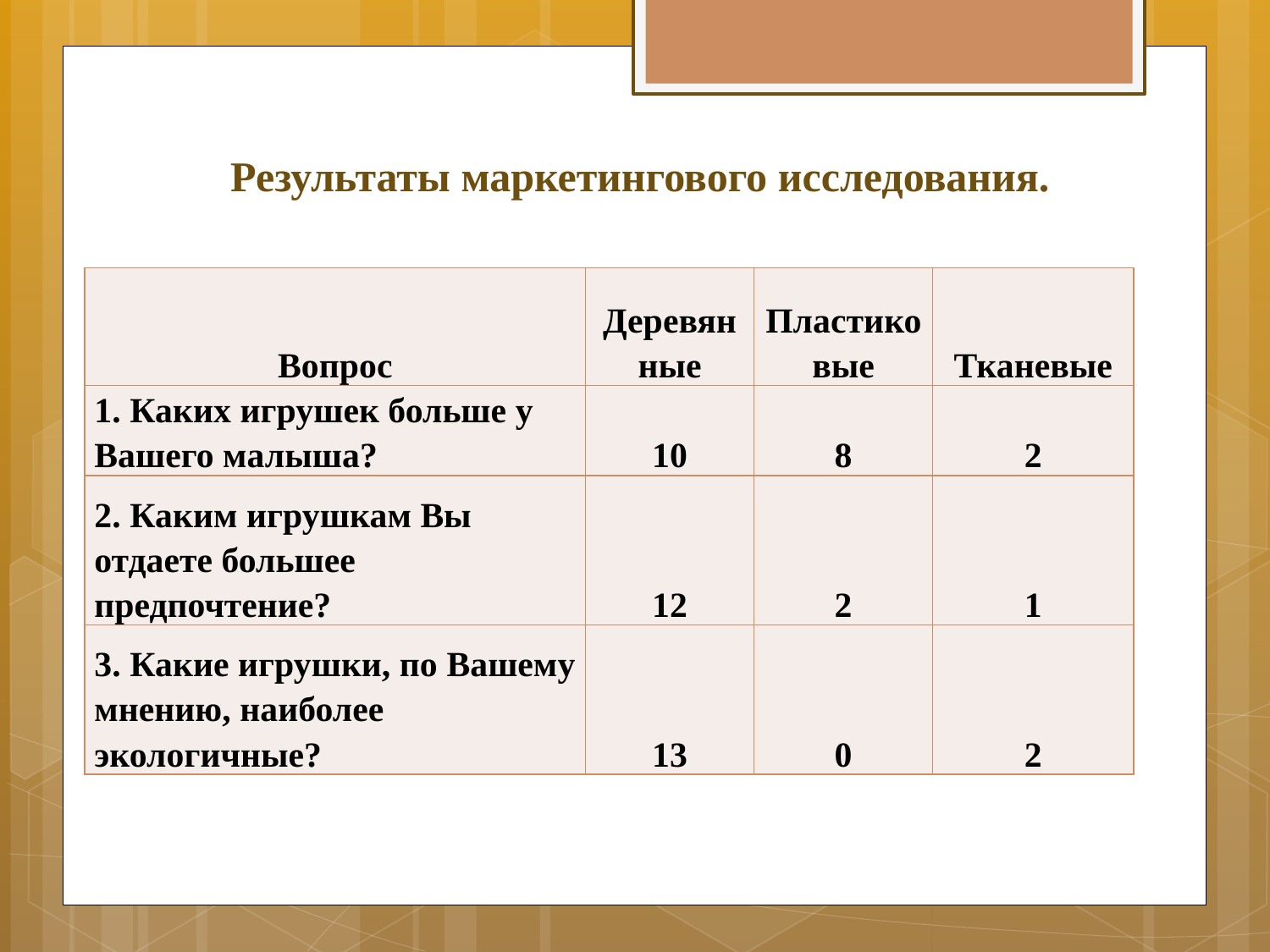

# Результаты маркетингового исследования.
| Вопрос | Деревянные | Пластиковые | Тканевые |
| --- | --- | --- | --- |
| 1. Каких игрушек больше у Вашего малыша? | 10 | 8 | 2 |
| 2. Каким игрушкам Вы отдаете большее предпочтение? | 12 | 2 | 1 |
| 3. Какие игрушки, по Вашему мнению, наиболее экологичные? | 13 | 0 | 2 |